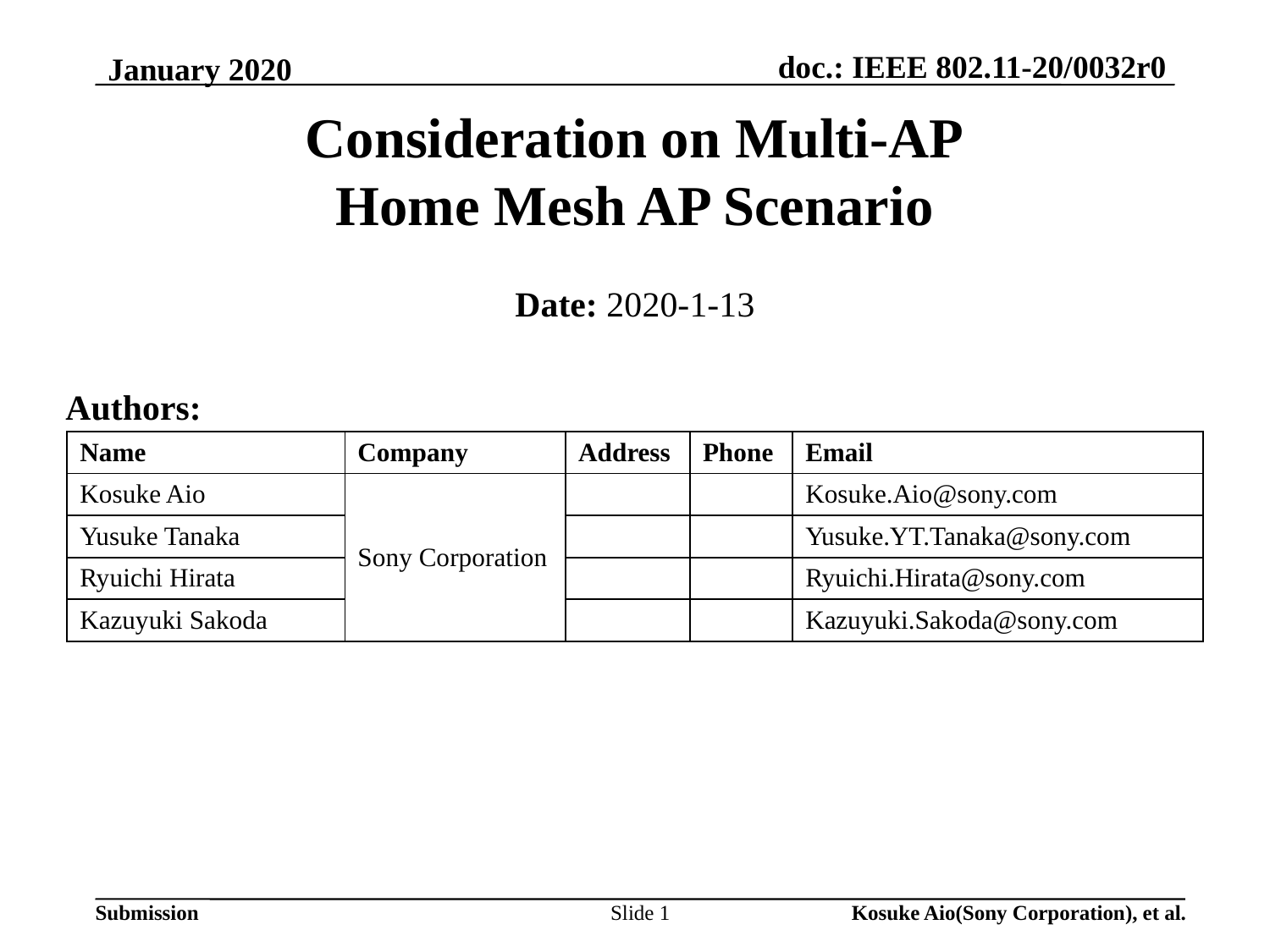

# Consideration on Multi-AP Home Mesh AP Scenario
Date: 2020-1-13
Authors:
| Name | Company | Address | Phone | Email |
| --- | --- | --- | --- | --- |
| Kosuke Aio | Sony Corporation |  |  | Kosuke.Aio@sony.com |
| Yusuke Tanaka |  |  |  | Yusuke.YT.Tanaka@sony.com |
| Ryuichi Hirata |  |  |  | Ryuichi.Hirata@sony.com |
| Kazuyuki Sakoda |  |  |  | Kazuyuki.Sakoda@sony.com |
Slide 1
Kosuke Aio(Sony Corporation), et al.